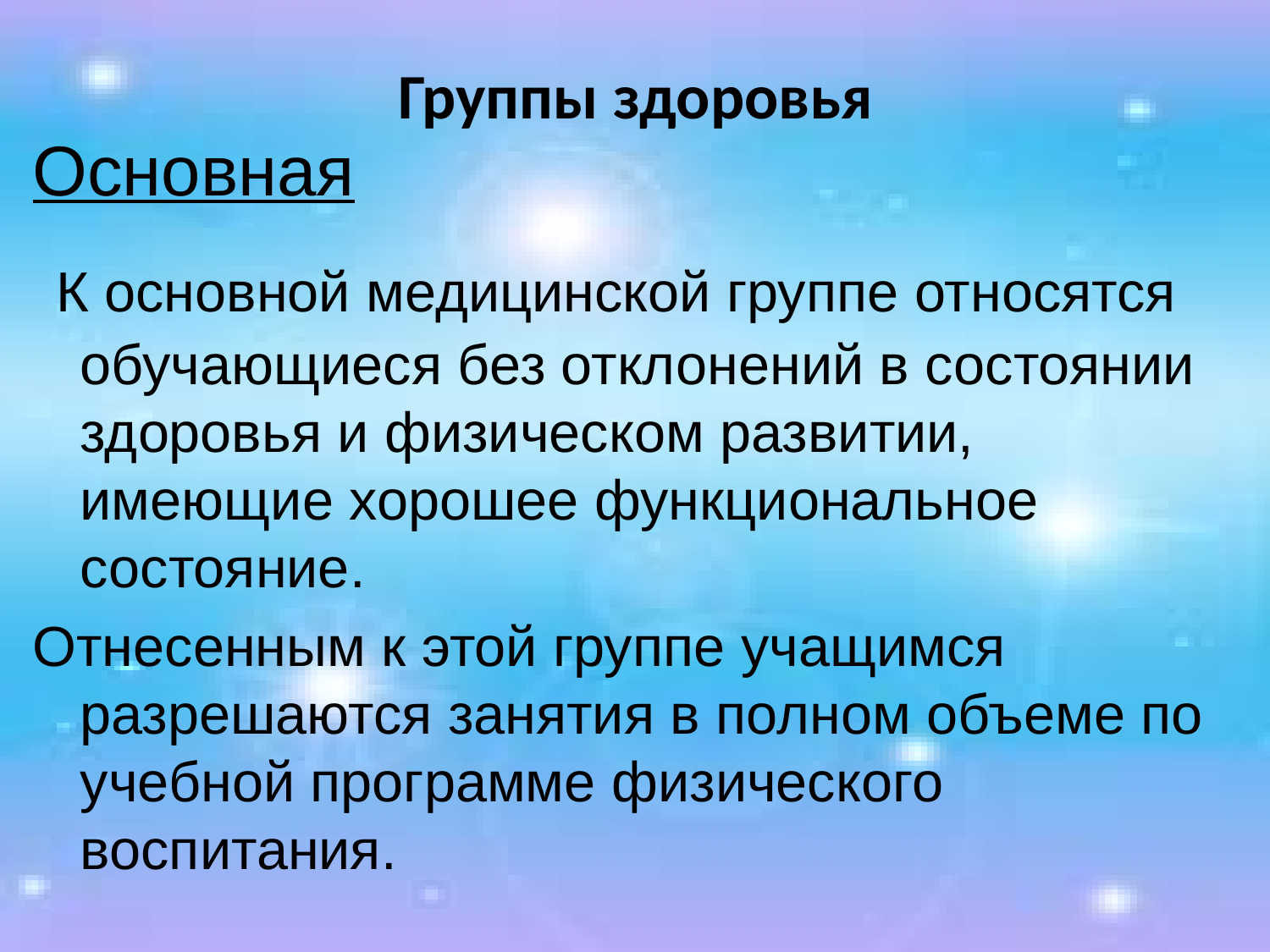

# Группы здоровья
Основная
 К основной медицинской группе относятся обучающиеся без отклонений в состоянии здоровья и физическом развитии, имеющие хорошее функциональное состояние.
Отнесенным к этой группе учащимся разрешаются занятия в полном объеме по учебной программе физического воспитания.